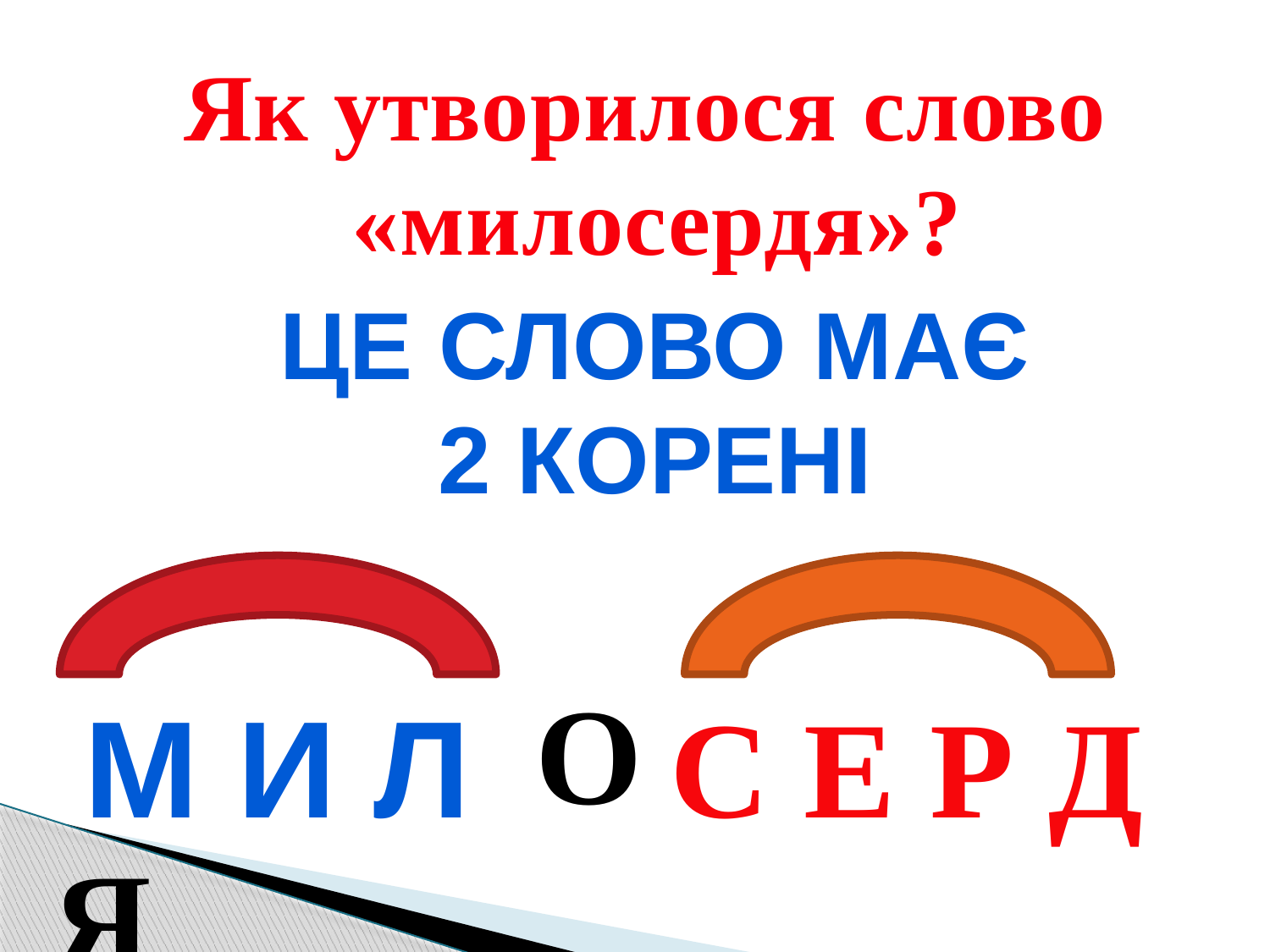

Як утворилося слово
 «милосердя»?
Це слово має 2 корені

              О               Я

М И Л
С Е Р Д